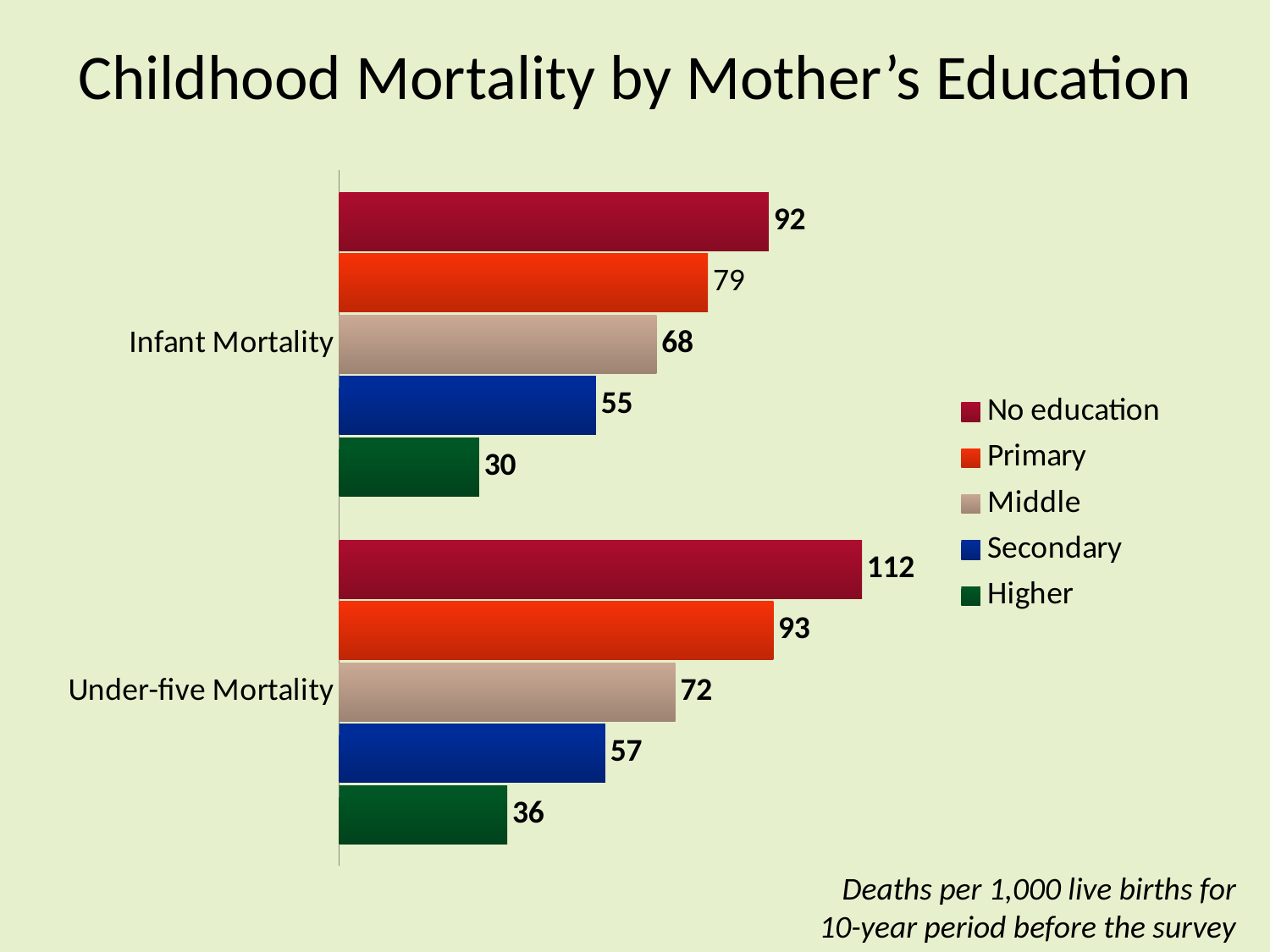

# Childhood Mortality by Mother’s Education

### Chart

| Category | Higher | Secondary | Middle | Primary | No education |
|---|---|---|---|---|---|
| Under-five Mortality | 36.0 | 57.0 | 72.0 | 93.0 | 112.0 |
| Infant Mortality | 30.0 | 55.0 | 68.0 | 79.0 | 92.0 |
Deaths per 1,000 live births for 10-year period before the survey